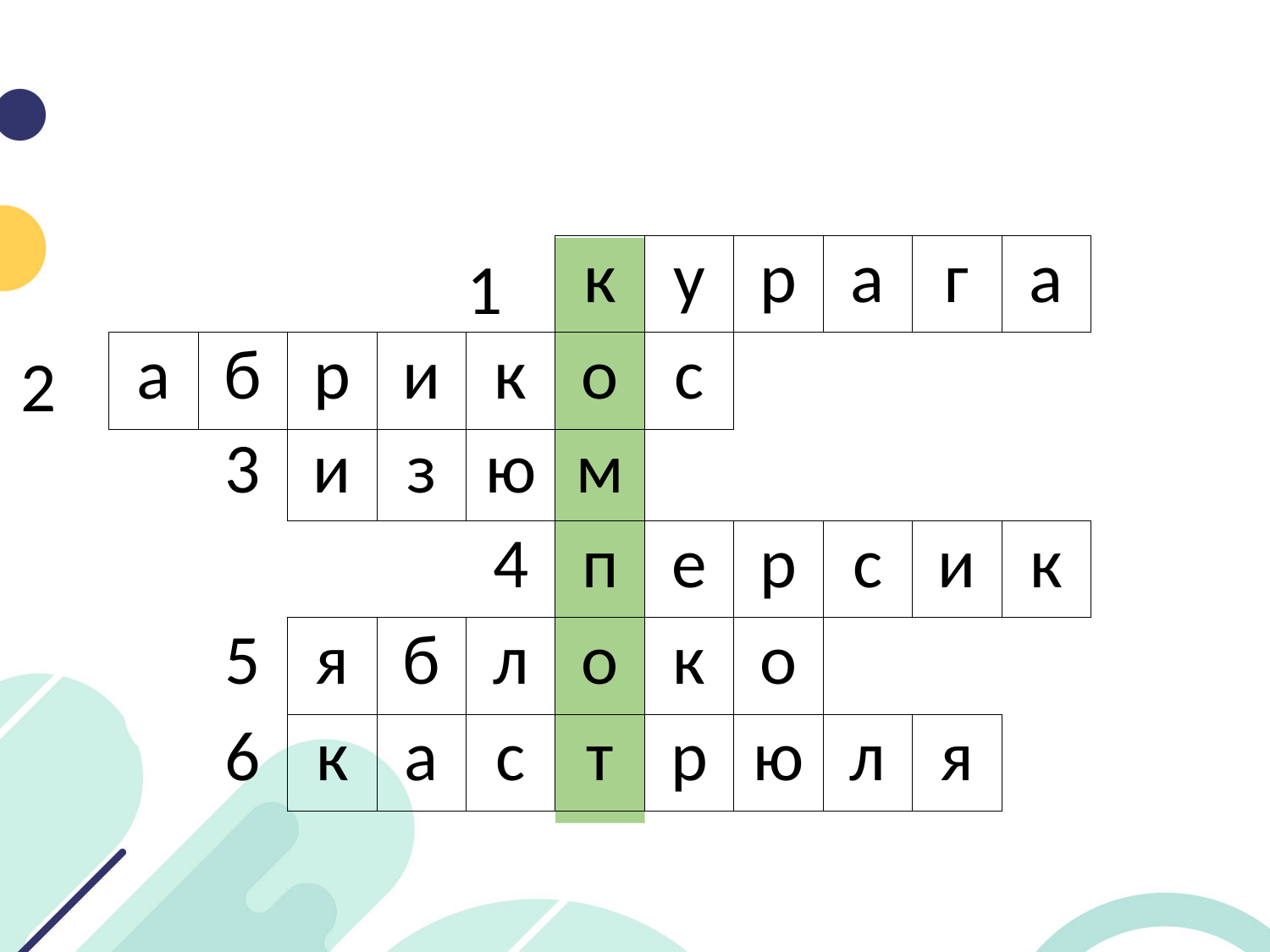

|  |  |  |  |  |  |  |  |  |  |  |  |  |
| --- | --- | --- | --- | --- | --- | --- | --- | --- | --- | --- | --- | --- |
|  |  |  |  |  | 1 | к | у | р | а | г | а |  |
| 2 | а | б | р | и | к | о | с |  |  |  |  |  |
|  |  | 3 | и | з | ю | м |  |  |  |  |  |  |
|  |  |  |  |  | 4 | п | е | р | с | и | к |  |
|  |  | 5 | я | б | л | о | к | о |  |  |  |  |
|  |  | 6 | к | а | с | т | р | ю | л | я |  |  |
|  |  |  |  |  |  |  |  |  |  |  |  |  |